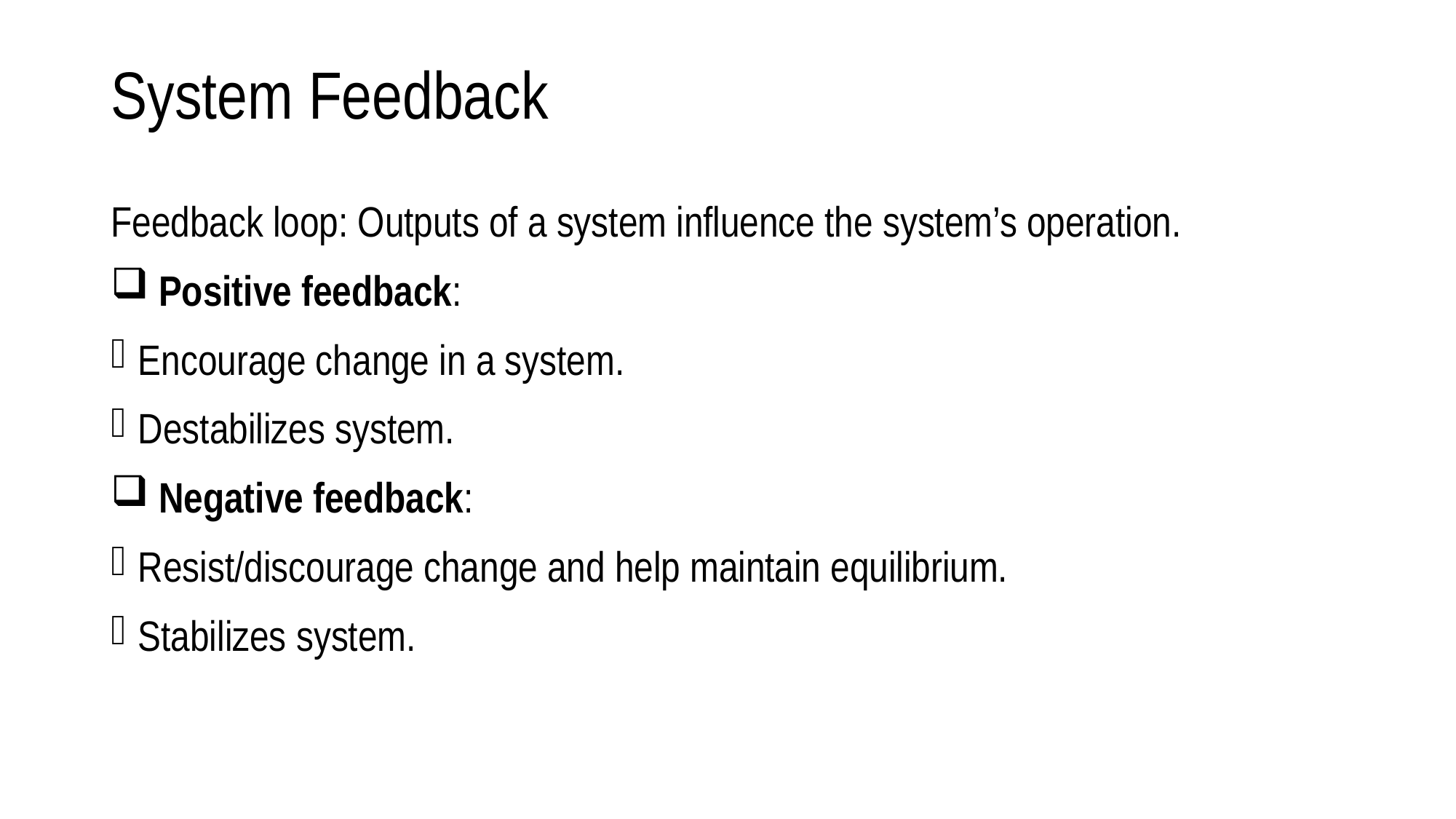

# System Feedback
Feedback loop: Outputs of a system influence the system’s operation.
 Positive feedback:
Encourage change in a system.
Destabilizes system.
 Negative feedback:
Resist/discourage change and help maintain equilibrium.
Stabilizes system.